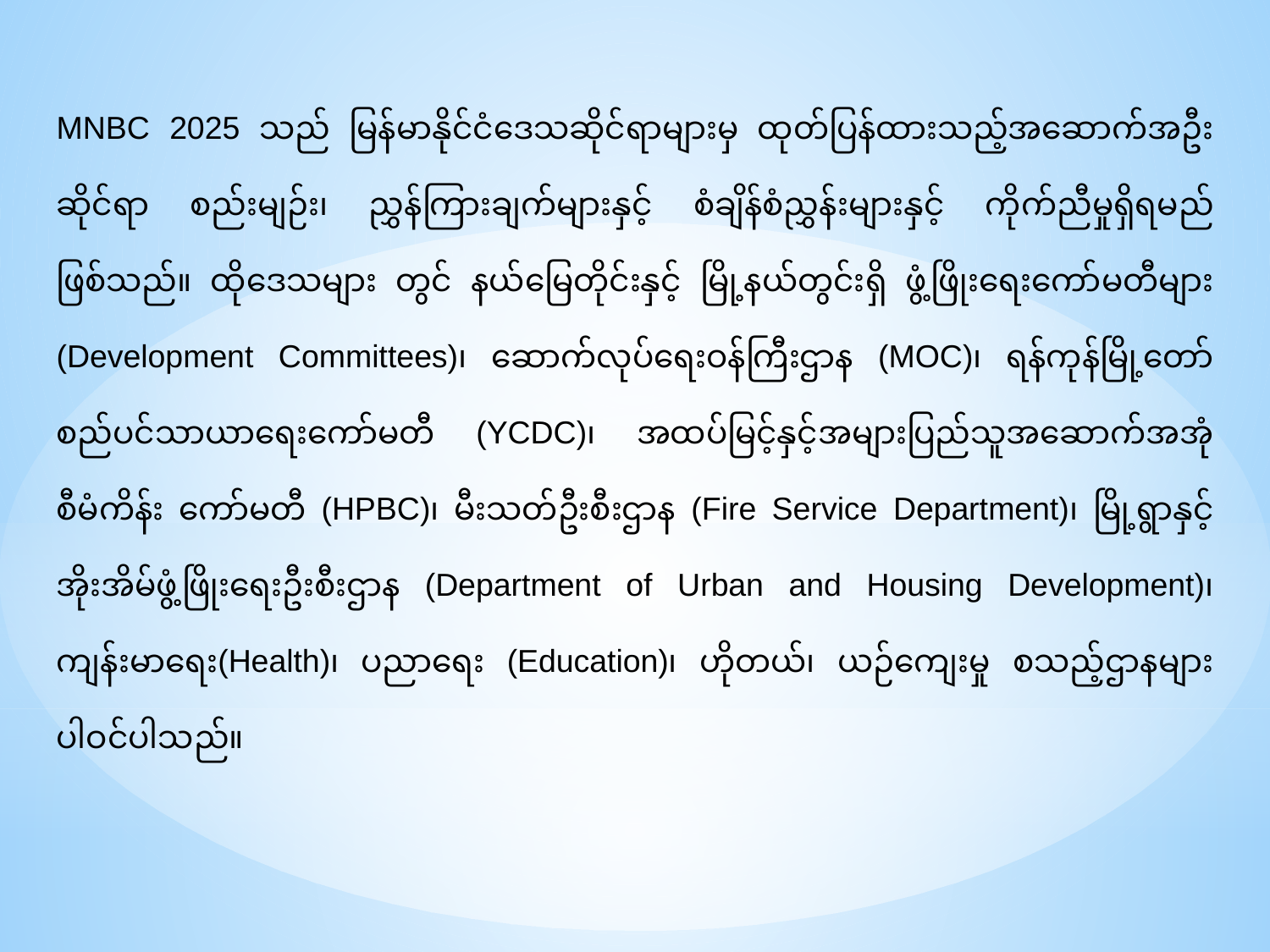

MNBC 2025 သည် မြန်မာနိုင်ငံဒေသဆိုင်ရာများမှ ထုတ်ပြန်ထားသည့်အဆောက်အဦးဆိုင်ရာ စည်းမျဉ်း၊ ညွှန်ကြားချက်များနှင့် စံချိန်စံညွှန်းများနှင့် ကိုက်ညီမှုရှိရမည်ဖြစ်သည်။ ထိုဒေသများ တွင် နယ်မြေတိုင်းနှင့် မြို့နယ်တွင်းရှိ ဖွံ့ဖြိုးရေးကော်မတီများ (Development Committees)၊ ဆောက်လုပ်ရေးဝန်ကြီးဌာန (MOC)၊ ရန်ကုန်မြို့တော်စည်ပင်သာယာရေးကော်မတီ (YCDC)၊ အထပ်မြင့်နှင့်အများပြည်သူအဆောက်အအုံစီမံကိန်း ကော်မတီ (HPBC)၊ မီးသတ်ဦးစီးဌာန (Fire Service Department)၊ မြို့ရွာနှင့်အိုးအိမ်ဖွံ့ဖြိုးရေးဦးစီးဌာန (Department of Urban and Housing Development)၊ ကျန်းမာရေး(Health)၊ ပညာရေး (Education)၊ ဟိုတယ်၊ ယဉ်ကျေးမှု စသည့်ဌာနများ ပါဝင်ပါသည်။